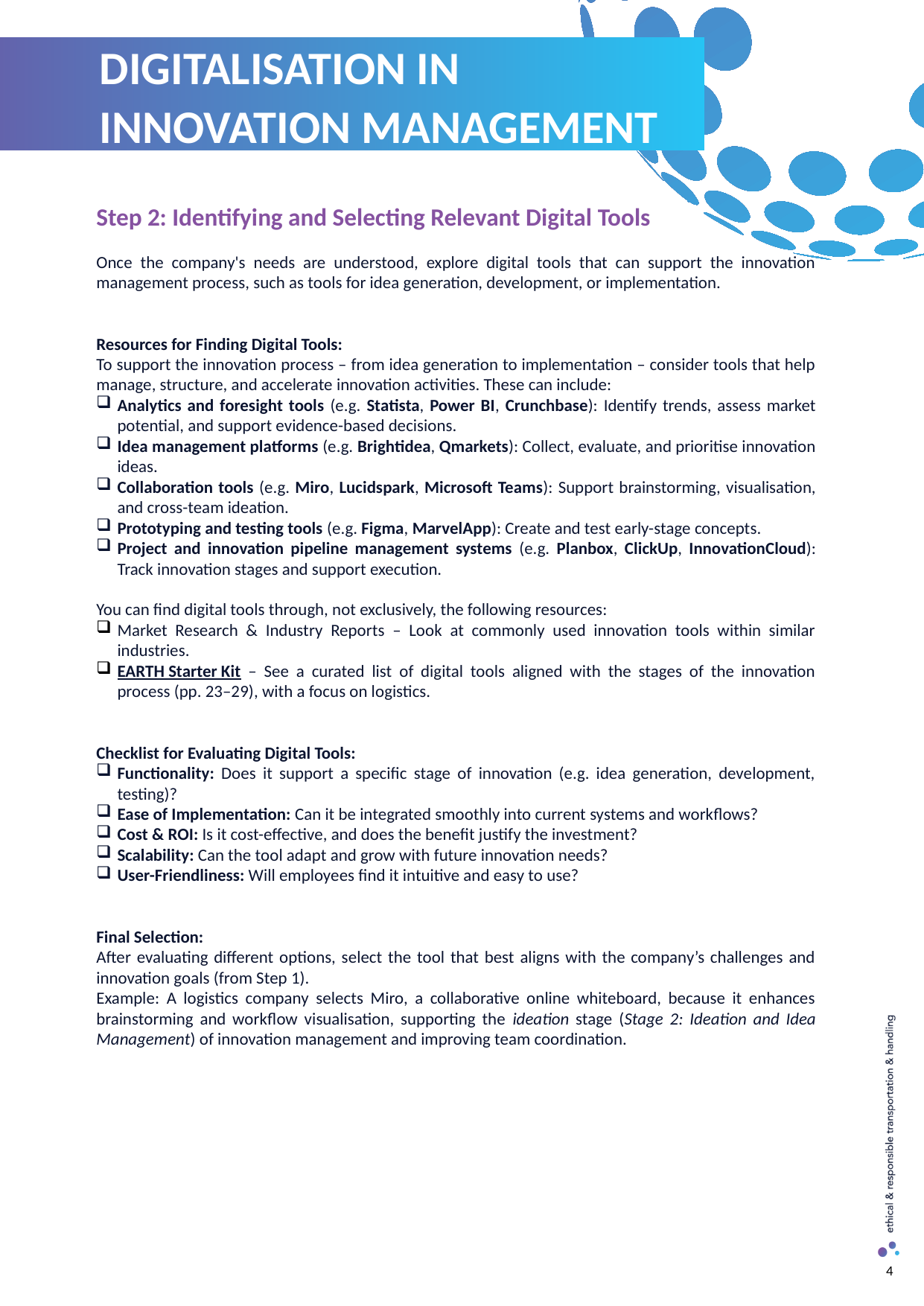

DIGITALISATION IN INNOVATION MANAGEMENT
Step 2: Identifying and Selecting Relevant Digital Tools

Once the company's needs are understood, explore digital tools that can support the innovation management process, such as tools for idea generation, development, or implementation.

Resources for Finding Digital Tools:
To support the innovation process – from idea generation to implementation – consider tools that help manage, structure, and accelerate innovation activities. These can include:
Analytics and foresight tools (e.g. Statista, Power BI, Crunchbase): Identify trends, assess market potential, and support evidence-based decisions.
Idea management platforms (e.g. Brightidea, Qmarkets): Collect, evaluate, and prioritise innovation ideas.
Collaboration tools (e.g. Miro, Lucidspark, Microsoft Teams): Support brainstorming, visualisation, and cross-team ideation.
Prototyping and testing tools (e.g. Figma, MarvelApp): Create and test early-stage concepts.
Project and innovation pipeline management systems (e.g. Planbox, ClickUp, InnovationCloud): Track innovation stages and support execution.

You can find digital tools through, not exclusively, the following resources:
Market Research & Industry Reports – Look at commonly used innovation tools within similar industries.
EARTH Starter Kit – See a curated list of digital tools aligned with the stages of the innovation process (pp. 23–29), with a focus on logistics.

Checklist for Evaluating Digital Tools:
Functionality: Does it support a specific stage of innovation (e.g. idea generation, development, testing)?
Ease of Implementation: Can it be integrated smoothly into current systems and workflows?
Cost & ROI: Is it cost-effective, and does the benefit justify the investment?
Scalability: Can the tool adapt and grow with future innovation needs?
User-Friendliness: Will employees find it intuitive and easy to use?

Final Selection:
After evaluating different options, select the tool that best aligns with the company’s challenges and innovation goals (from Step 1).
Example: A logistics company selects Miro, a collaborative online whiteboard, because it enhances brainstorming and workflow visualisation, supporting the ideation stage (Stage 2: Ideation and Idea Management) of innovation management and improving team coordination.
4